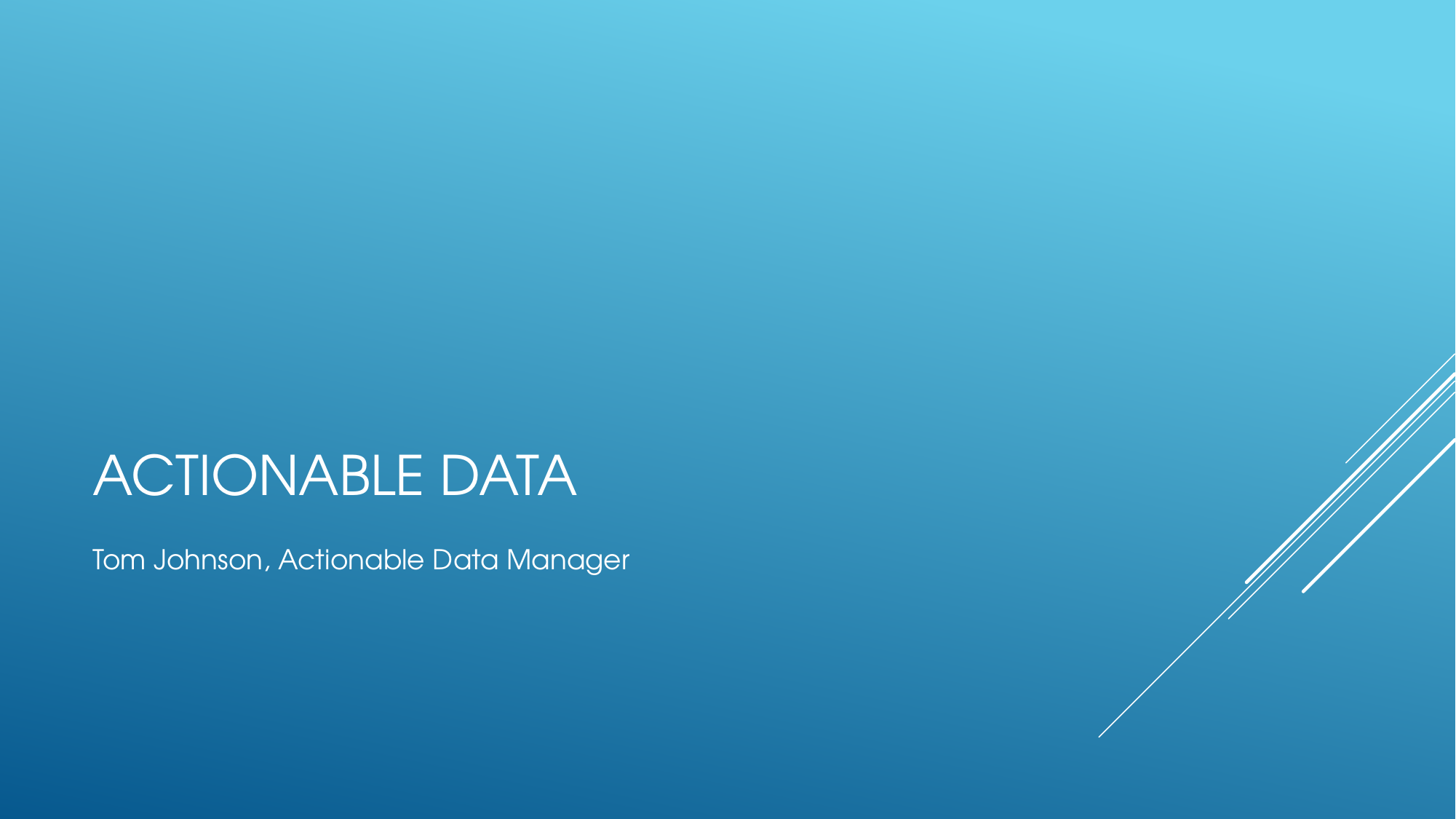

# Actionable Data
Tom Johnson, Actionable Data Manager